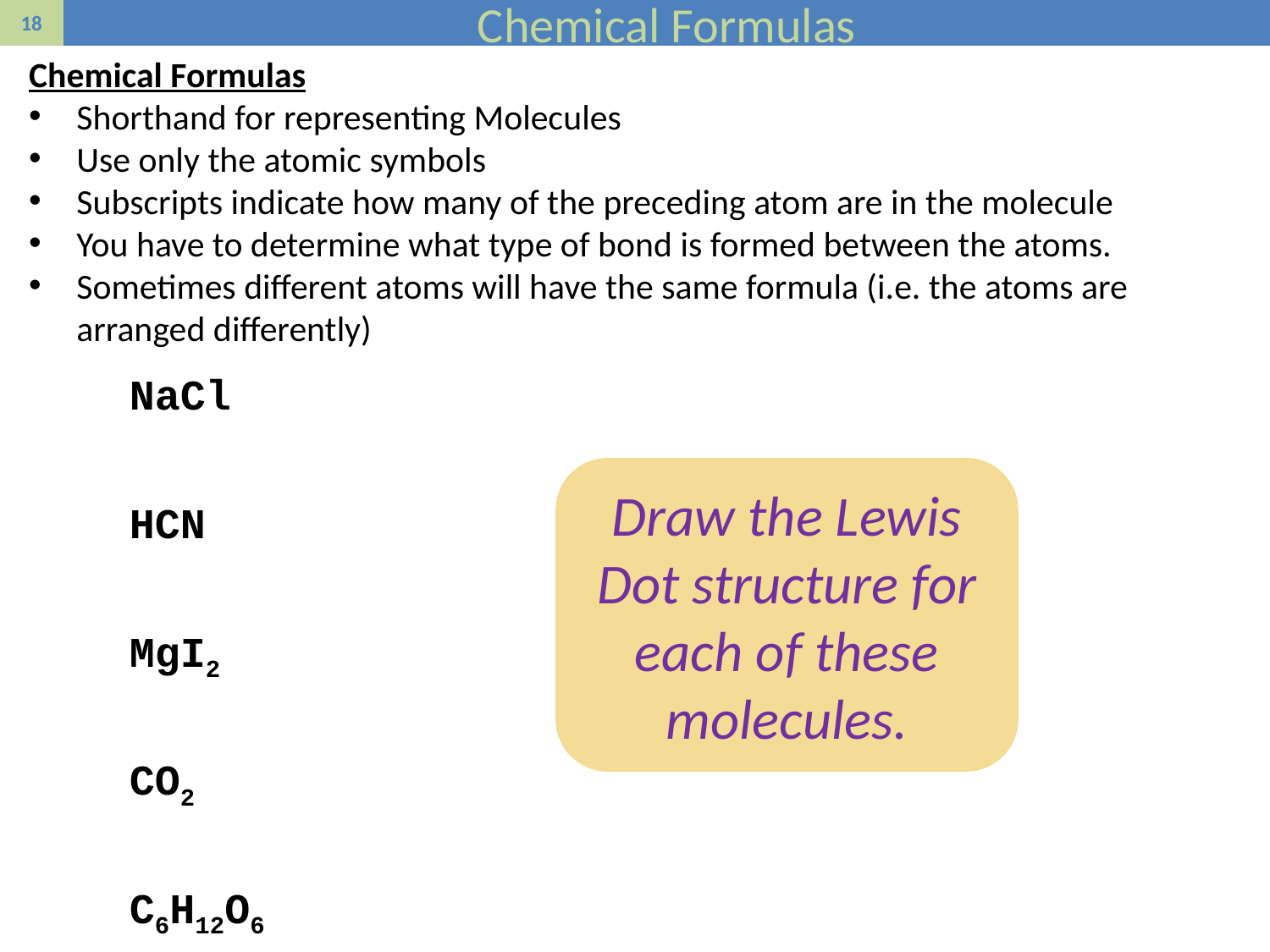

# Chemical Formulas
Chemical Formulas
Shorthand for representing Molecules
Use only the atomic symbols
Subscripts indicate how many of the preceding atom are in the molecule
You have to determine what type of bond is formed between the atoms.
Sometimes different atoms will have the same formula (i.e. the atoms are arranged differently)
NaCl
Draw the Lewis Dot structure for each of these molecules.
HCN
MgI2
CO2
C6H12O6